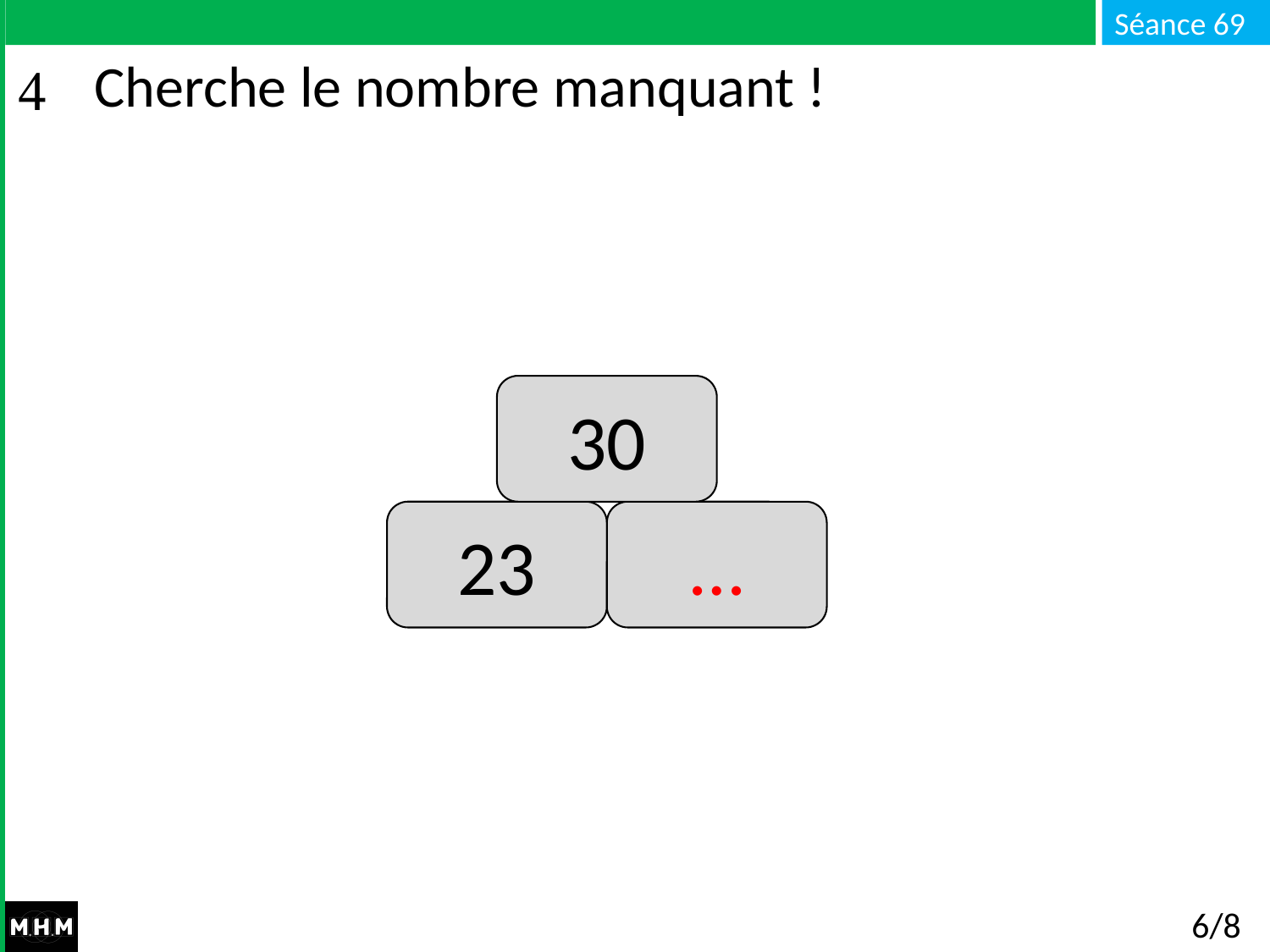

# Cherche le nombre manquant !
30
…
23
6/8